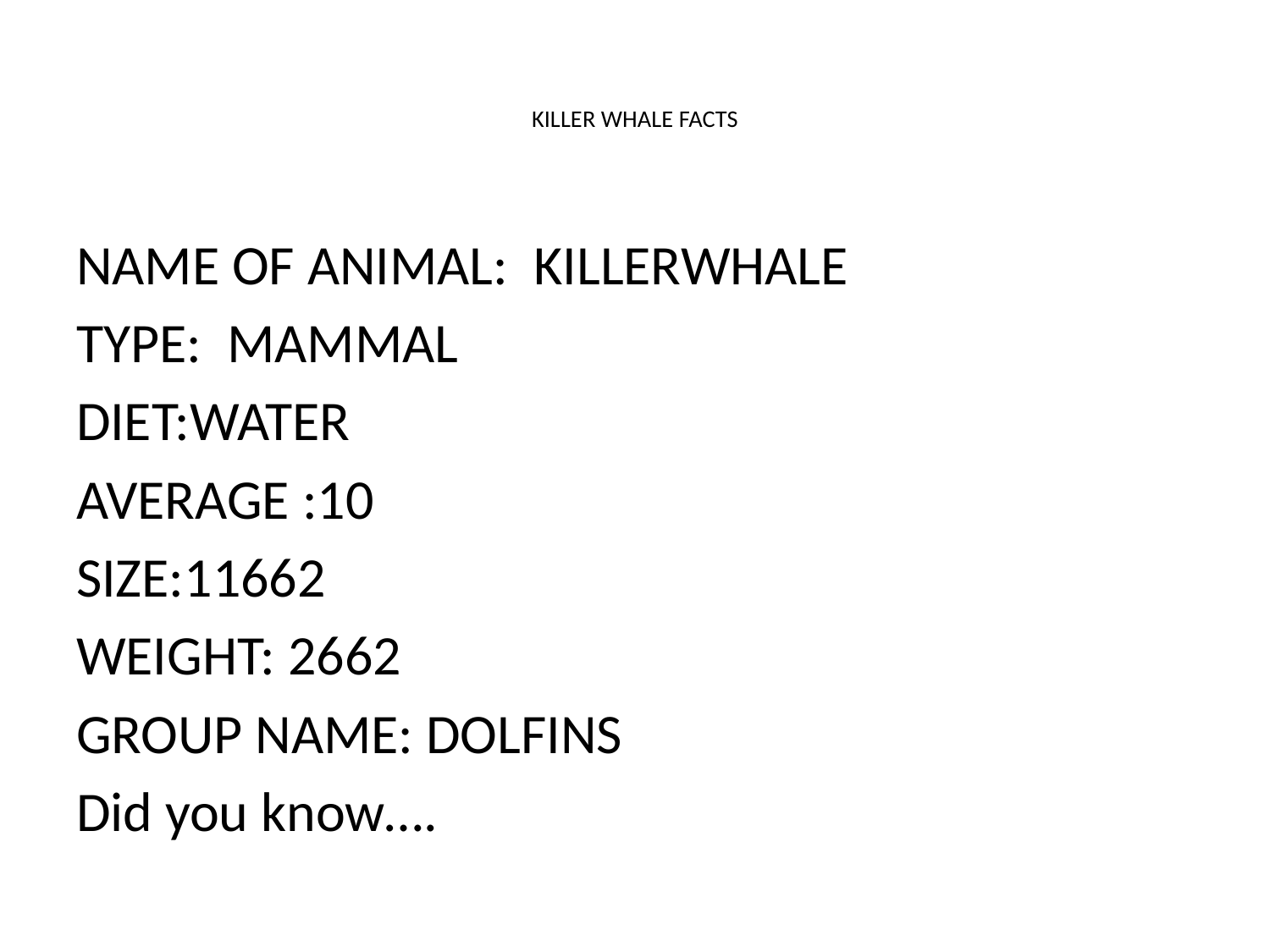

# KILLER WHALE FACTS
NAME OF ANIMAL:  KILLERWHALE
TYPE:  MAMMAL
DIET:WATER
AVERAGE :10
SIZE:11662
WEIGHT: 2662
GROUP NAME: DOLFINS
Did you know….